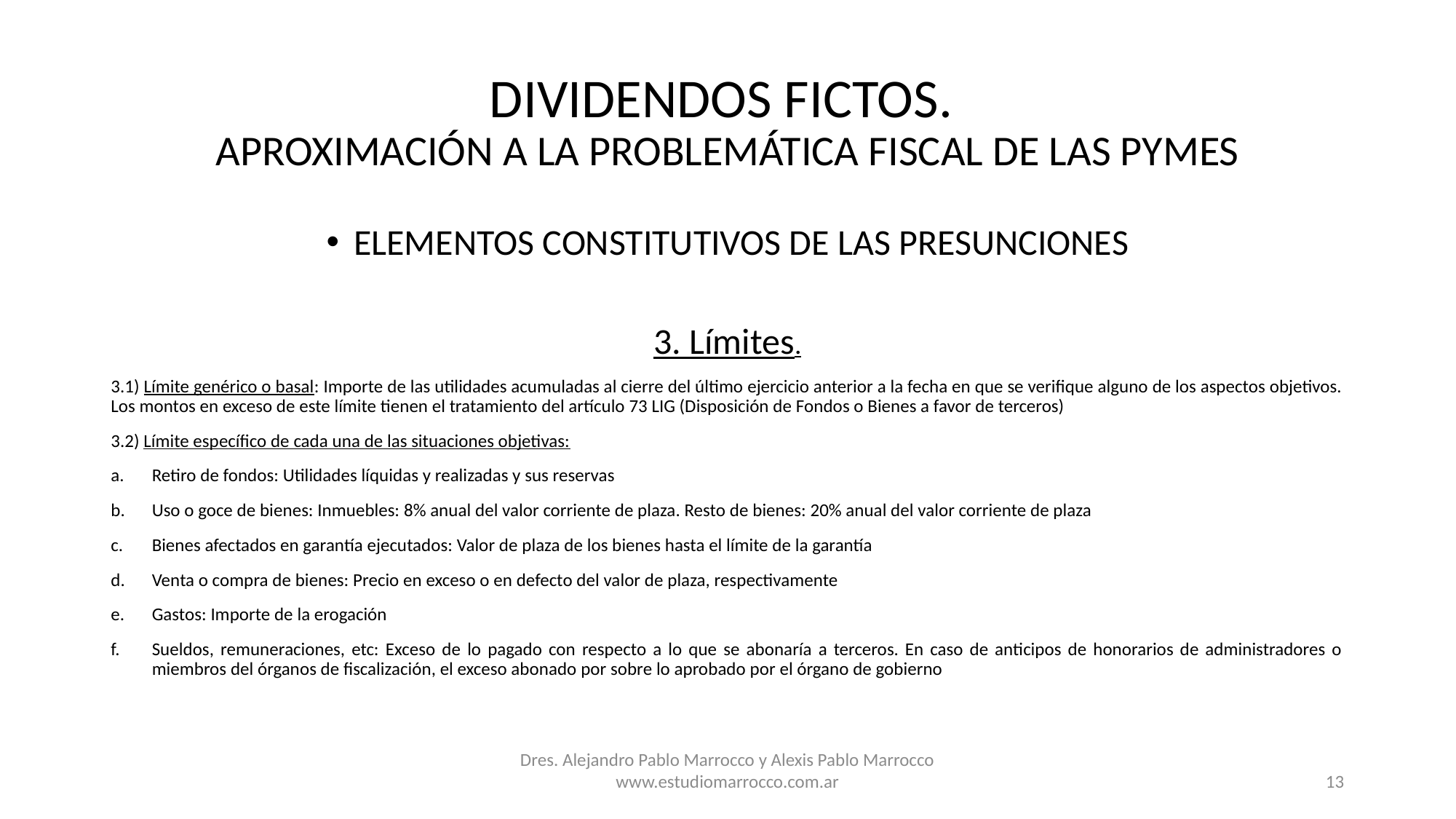

# DIVIDENDOS FICTOS. APROXIMACIÓN A LA PROBLEMÁTICA FISCAL DE LAS PYMES
ELEMENTOS CONSTITUTIVOS DE LAS PRESUNCIONES

3. Límites.
3.1) Límite genérico o basal: Importe de las utilidades acumuladas al cierre del último ejercicio anterior a la fecha en que se verifique alguno de los aspectos objetivos. Los montos en exceso de este límite tienen el tratamiento del artículo 73 LIG (Disposición de Fondos o Bienes a favor de terceros)
3.2) Límite específico de cada una de las situaciones objetivas:
Retiro de fondos: Utilidades líquidas y realizadas y sus reservas
Uso o goce de bienes: Inmuebles: 8% anual del valor corriente de plaza. Resto de bienes: 20% anual del valor corriente de plaza
Bienes afectados en garantía ejecutados: Valor de plaza de los bienes hasta el límite de la garantía
Venta o compra de bienes: Precio en exceso o en defecto del valor de plaza, respectivamente
Gastos: Importe de la erogación
Sueldos, remuneraciones, etc: Exceso de lo pagado con respecto a lo que se abonaría a terceros. En caso de anticipos de honorarios de administradores o miembros del órganos de fiscalización, el exceso abonado por sobre lo aprobado por el órgano de gobierno

Dres. Alejandro Pablo Marrocco y Alexis Pablo Marrocco
www.estudiomarrocco.com.ar

13